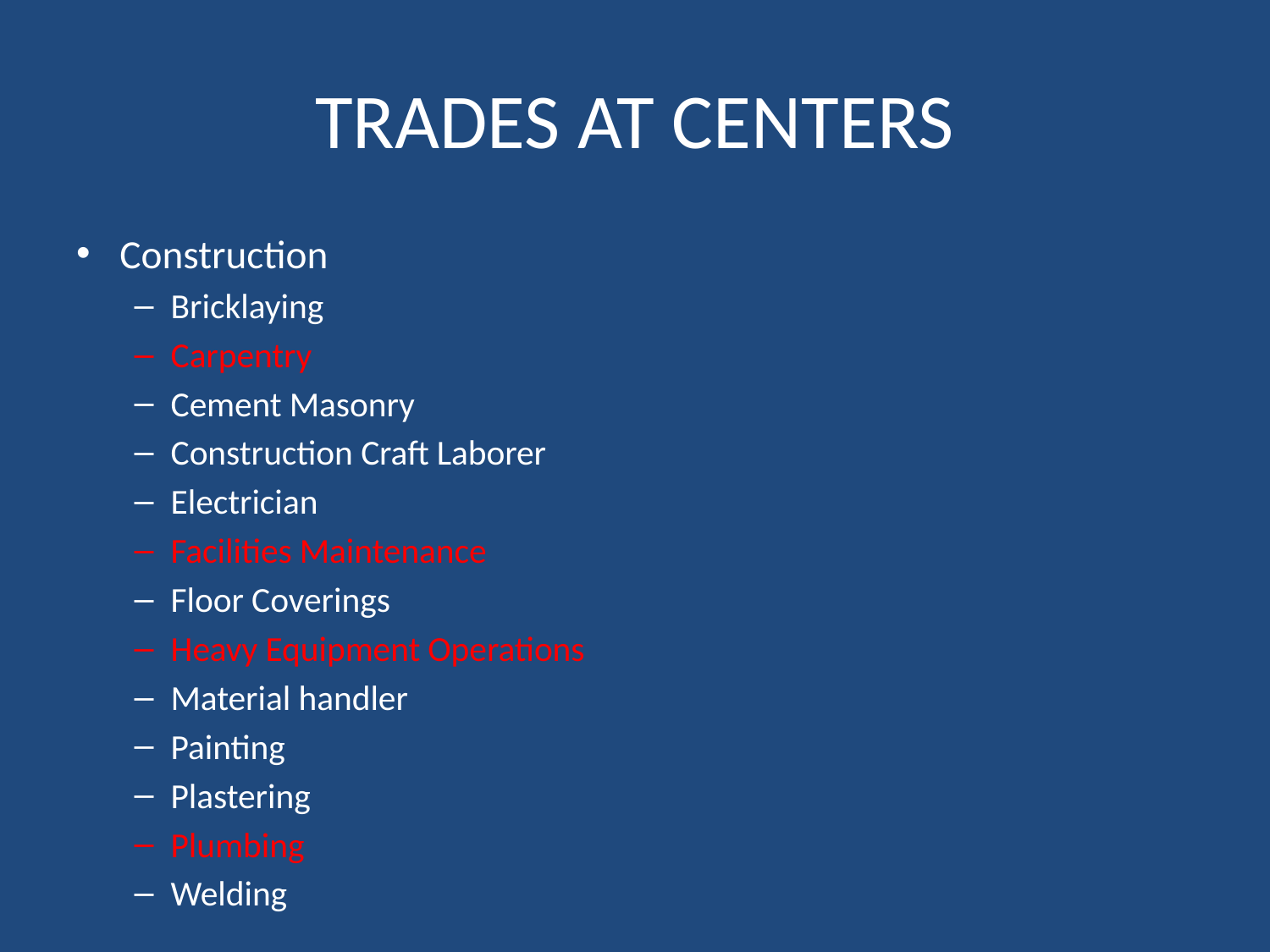

# TRADES AT CENTERS
Construction
Bricklaying
Carpentry
Cement Masonry
Construction Craft Laborer
Electrician
Facilities Maintenance
Floor Coverings
Heavy Equipment Operations
Material handler
Painting
Plastering
Plumbing
Welding